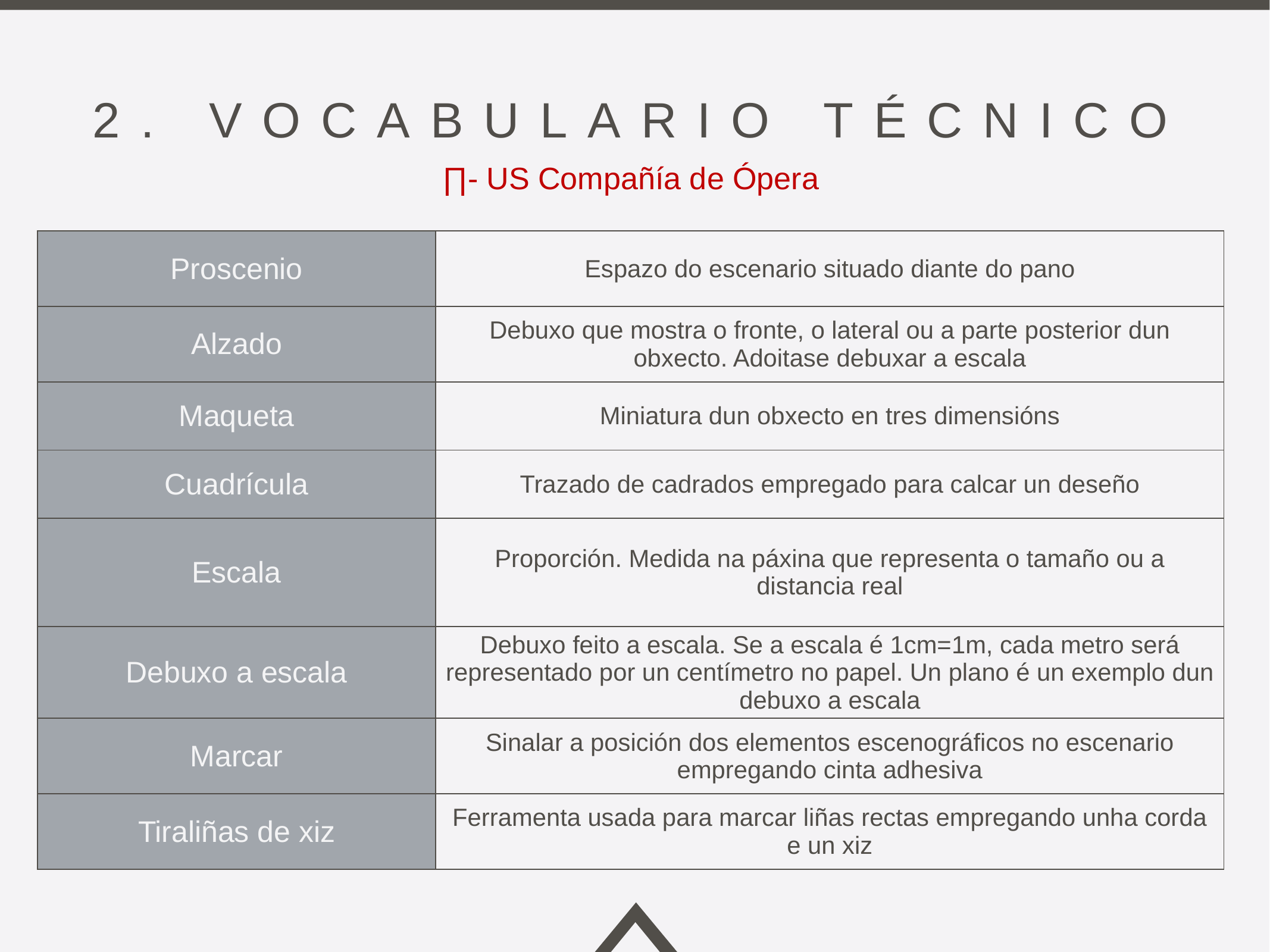

2. Vocabulario técnico
∏- US Compañía de Ópera
| Proscenio | Espazo do escenario situado diante do pano |
| --- | --- |
| Alzado | Debuxo que mostra o fronte, o lateral ou a parte posterior dun obxecto. Adoitase debuxar a escala |
| Maqueta | Miniatura dun obxecto en tres dimensións |
| Cuadrícula | Trazado de cadrados empregado para calcar un deseño |
| Escala | Proporción. Medida na páxina que representa o tamaño ou a distancia real |
| Debuxo a escala | Debuxo feito a escala. Se a escala é 1cm=1m, cada metro será representado por un centímetro no papel. Un plano é un exemplo dun debuxo a escala |
| Marcar | Sinalar a posición dos elementos escenográficos no escenario empregando cinta adhesiva |
| Tiraliñas de xiz | Ferramenta usada para marcar liñas rectas empregando unha corda e un xiz |